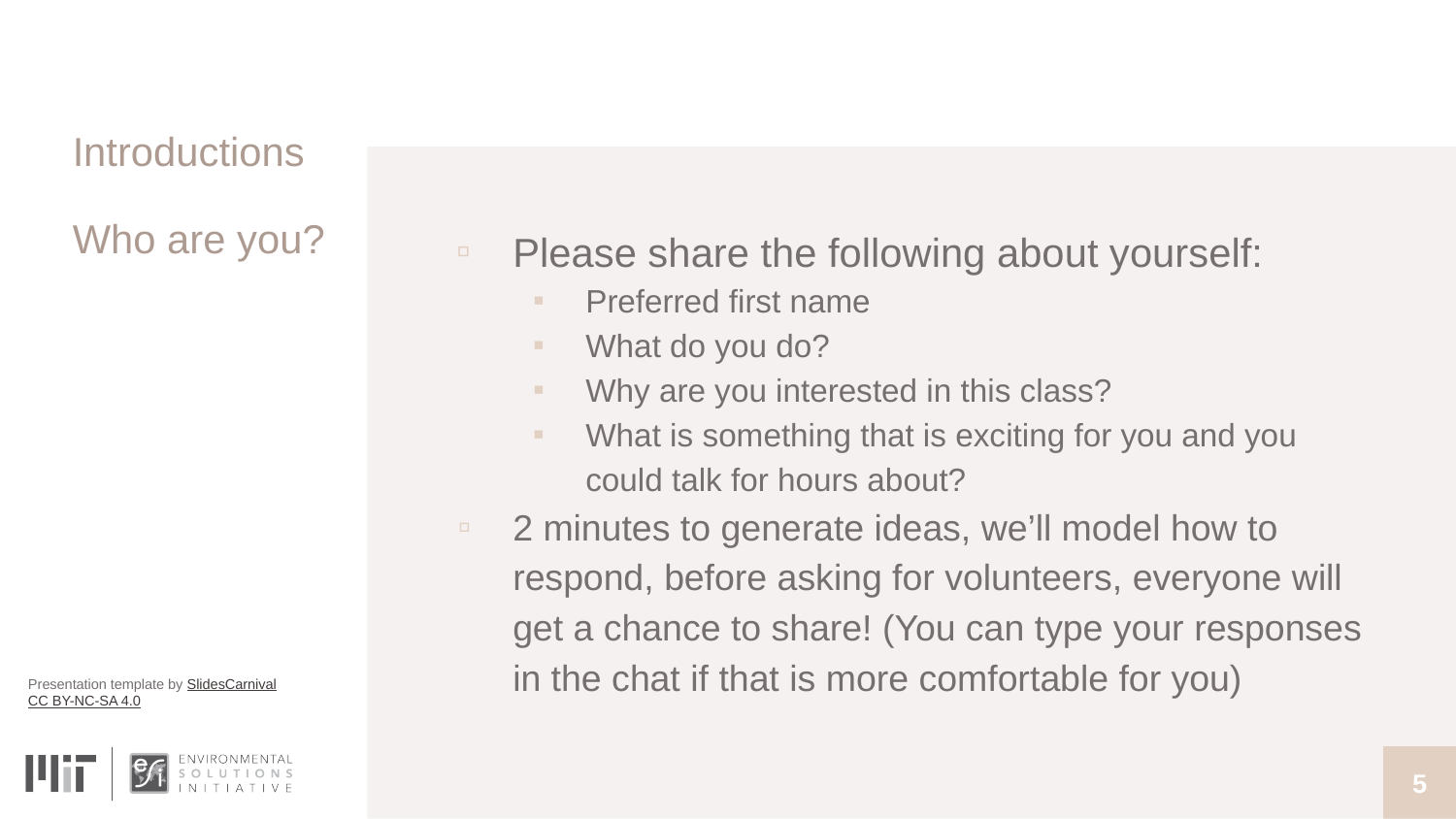

# Introductions

Who are you?

Please share the following about yourself:
Preferred first name
What do you do?
Why are you interested in this class?
What is something that is exciting for you and you could talk for hours about?
2 minutes to generate ideas, we’ll model how to respond, before asking for volunteers, everyone will get a chance to share! (You can type your responses in the chat if that is more comfortable for you)
5